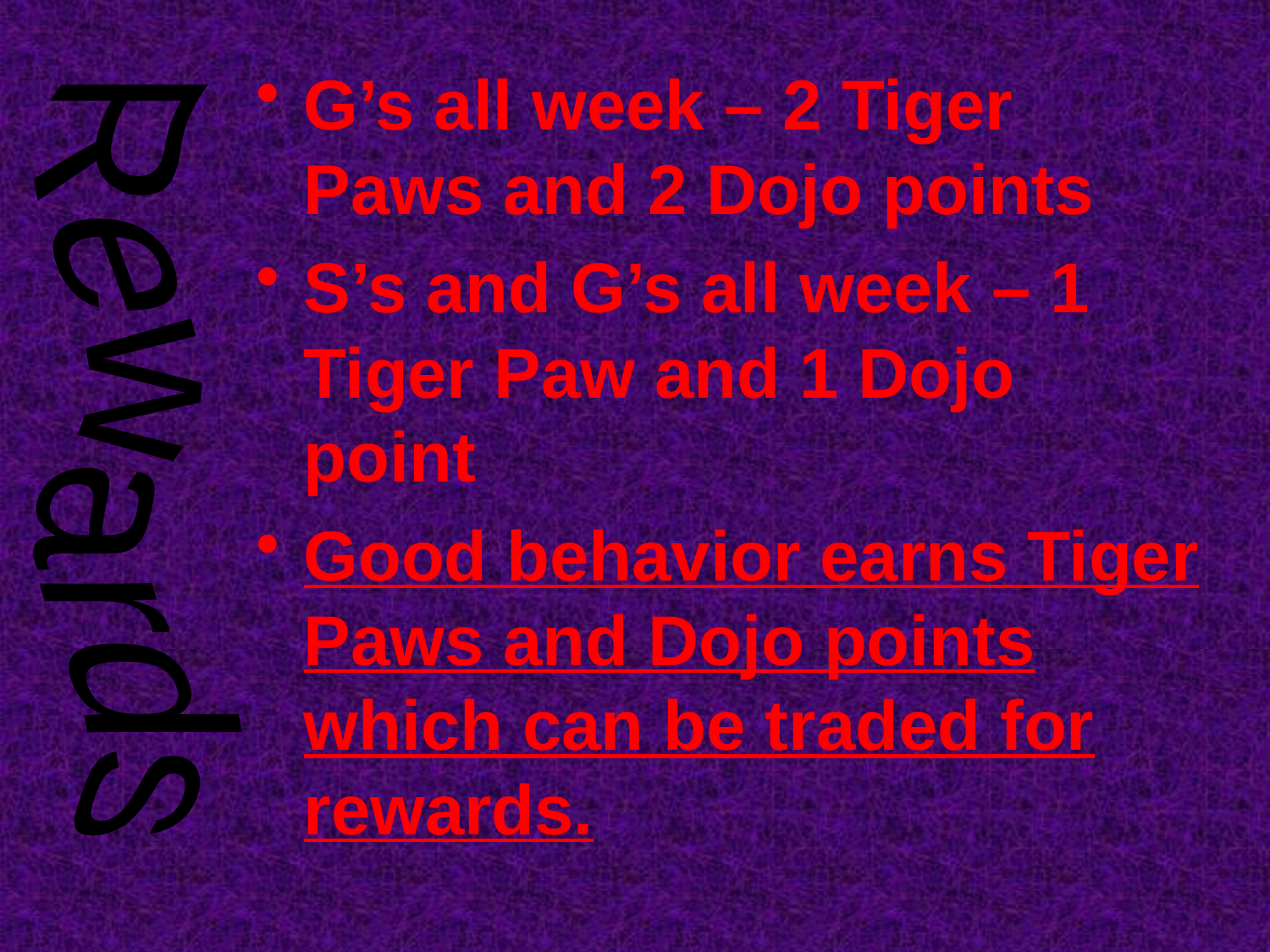

G’s all week – 2 Tiger Paws and 2 Dojo points
S’s and G’s all week – 1 Tiger Paw and 1 Dojo point
Good behavior earns Tiger Paws and Dojo points which can be traded for rewards.
Rewards